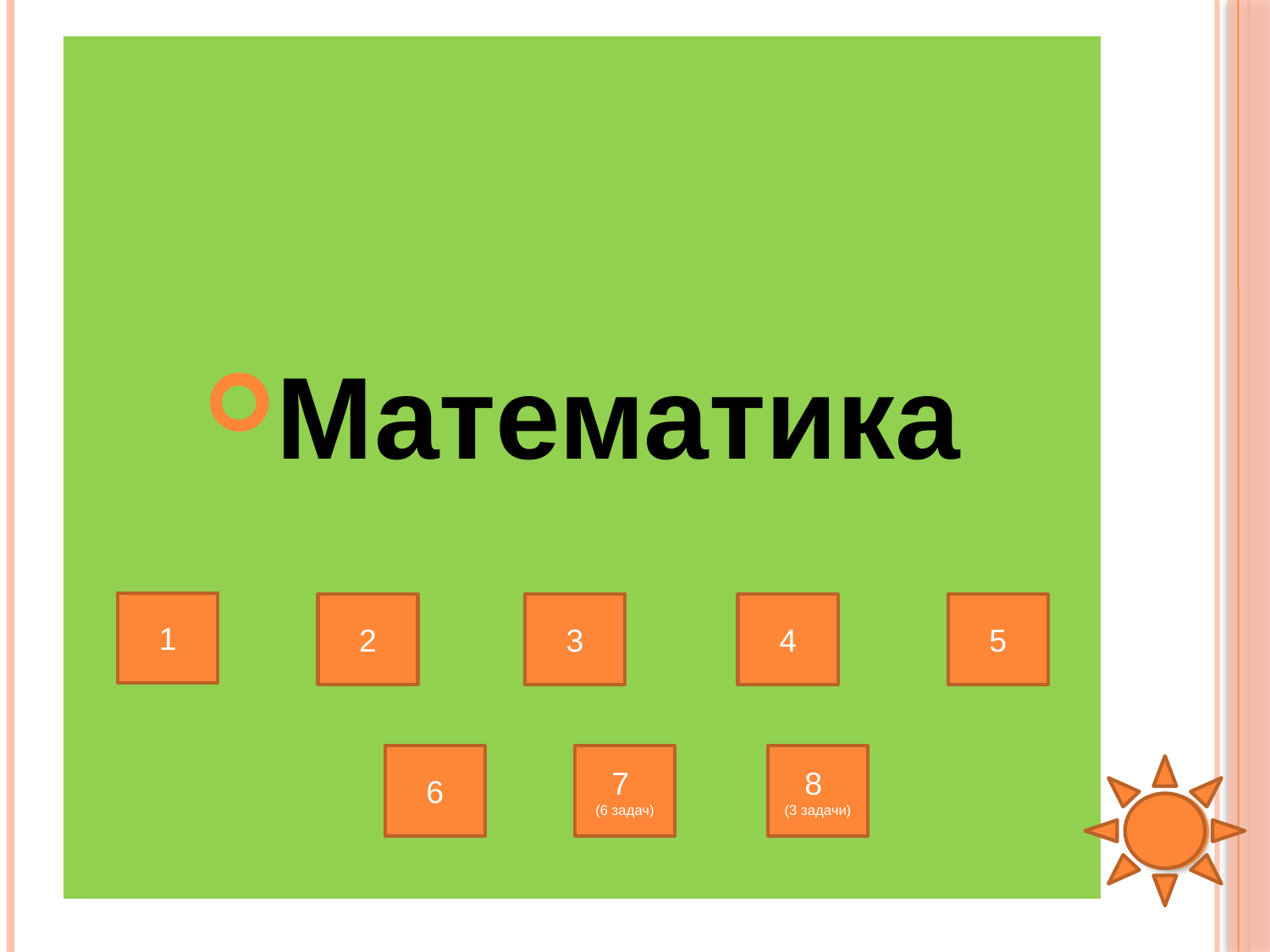

Математика
#
1
2
3
4
5
6
7
(6 задач)
8
(3 задачи)